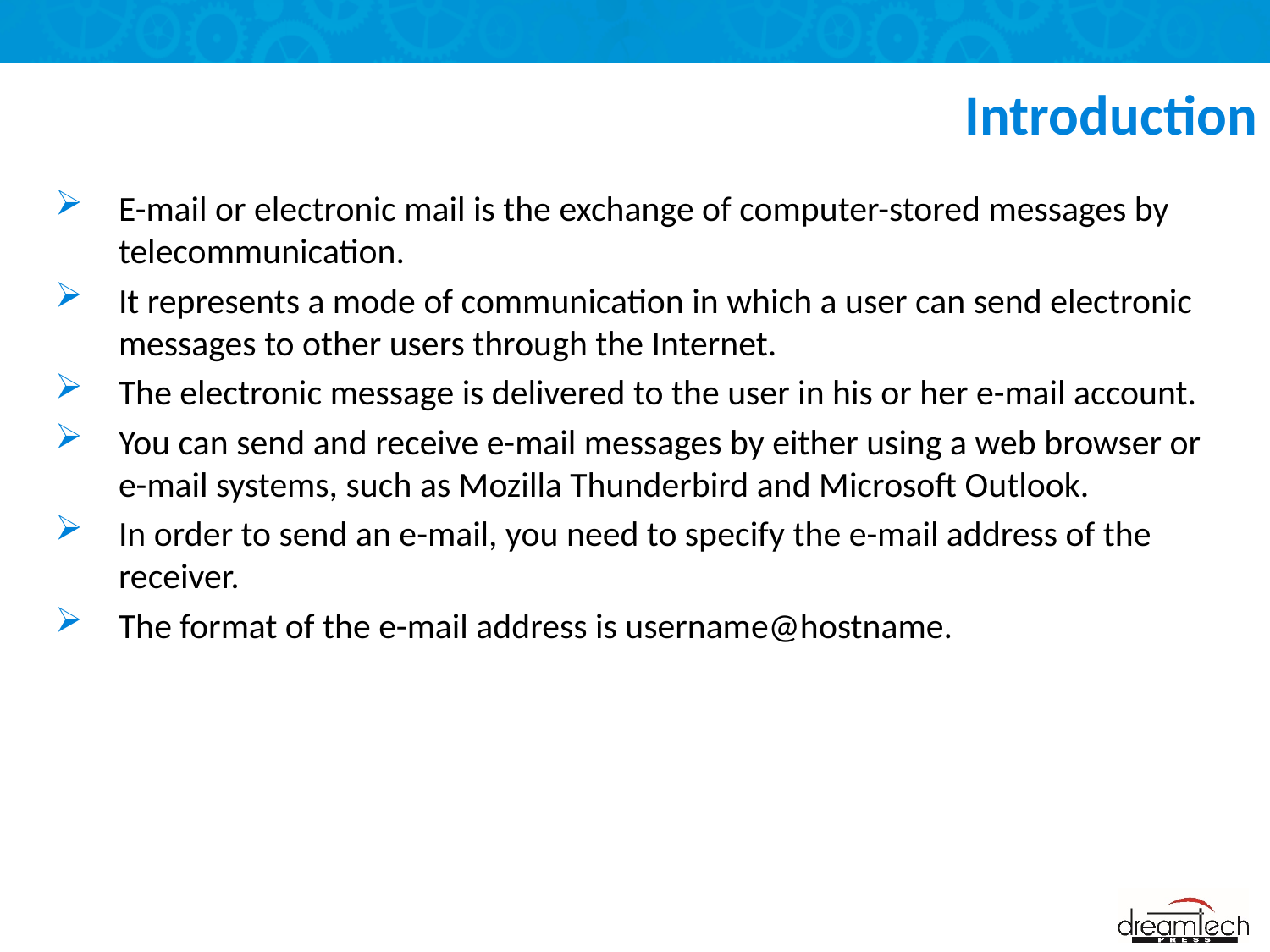

# Introduction
E-mail or electronic mail is the exchange of computer-stored messages by telecommunication.
It represents a mode of communication in which a user can send electronic messages to other users through the Internet.
The electronic message is delivered to the user in his or her e-mail account.
You can send and receive e-mail messages by either using a web browser or e-mail systems, such as Mozilla Thunderbird and Microsoft Outlook.
In order to send an e-mail, you need to specify the e-mail address of the receiver.
The format of the e-mail address is username@hostname.